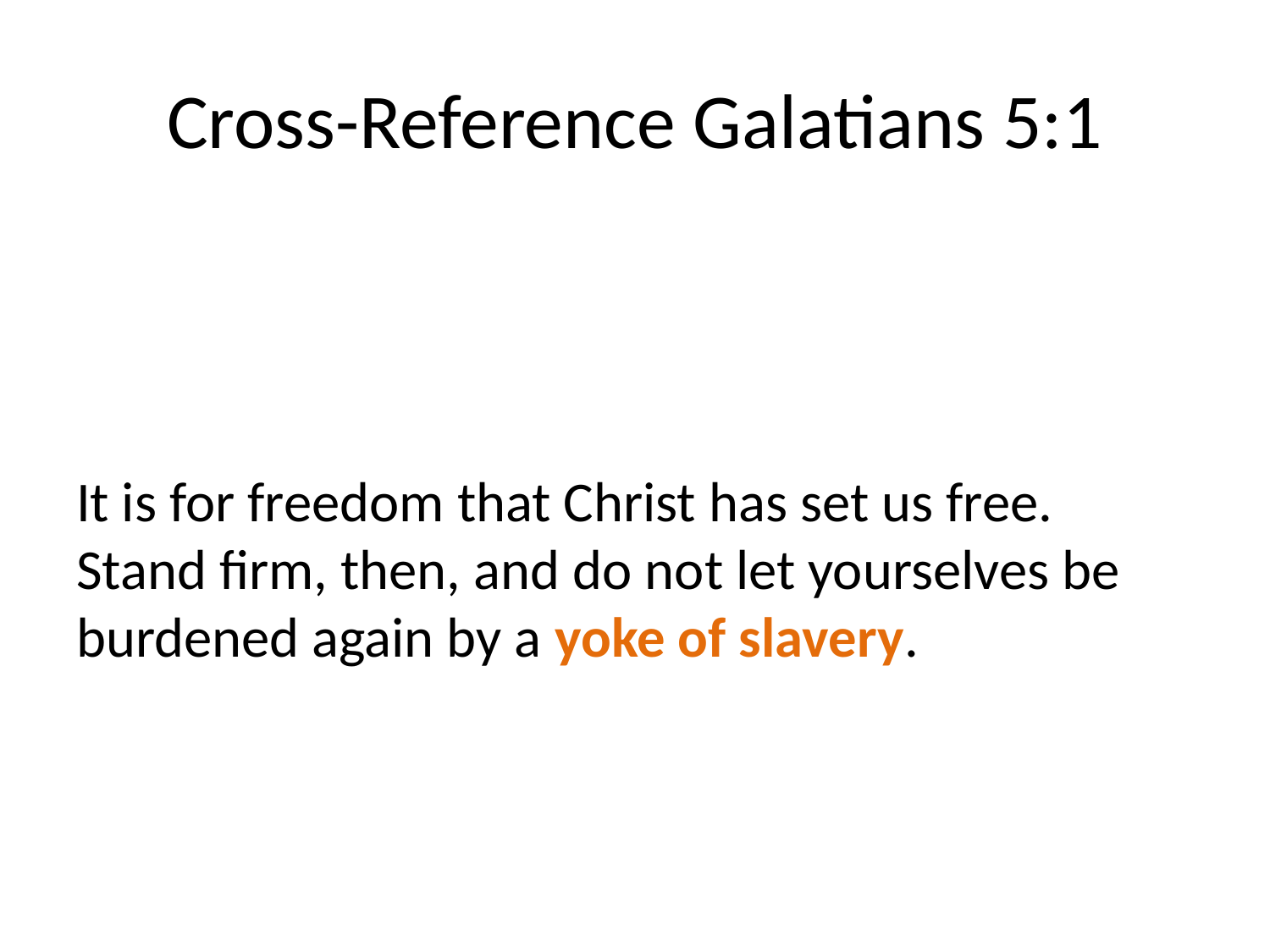

# Cross-Reference Galatians 5:1

It is for freedom that Christ has set us free. Stand firm, then, and do not let yourselves be burdened again by a yoke of slavery.